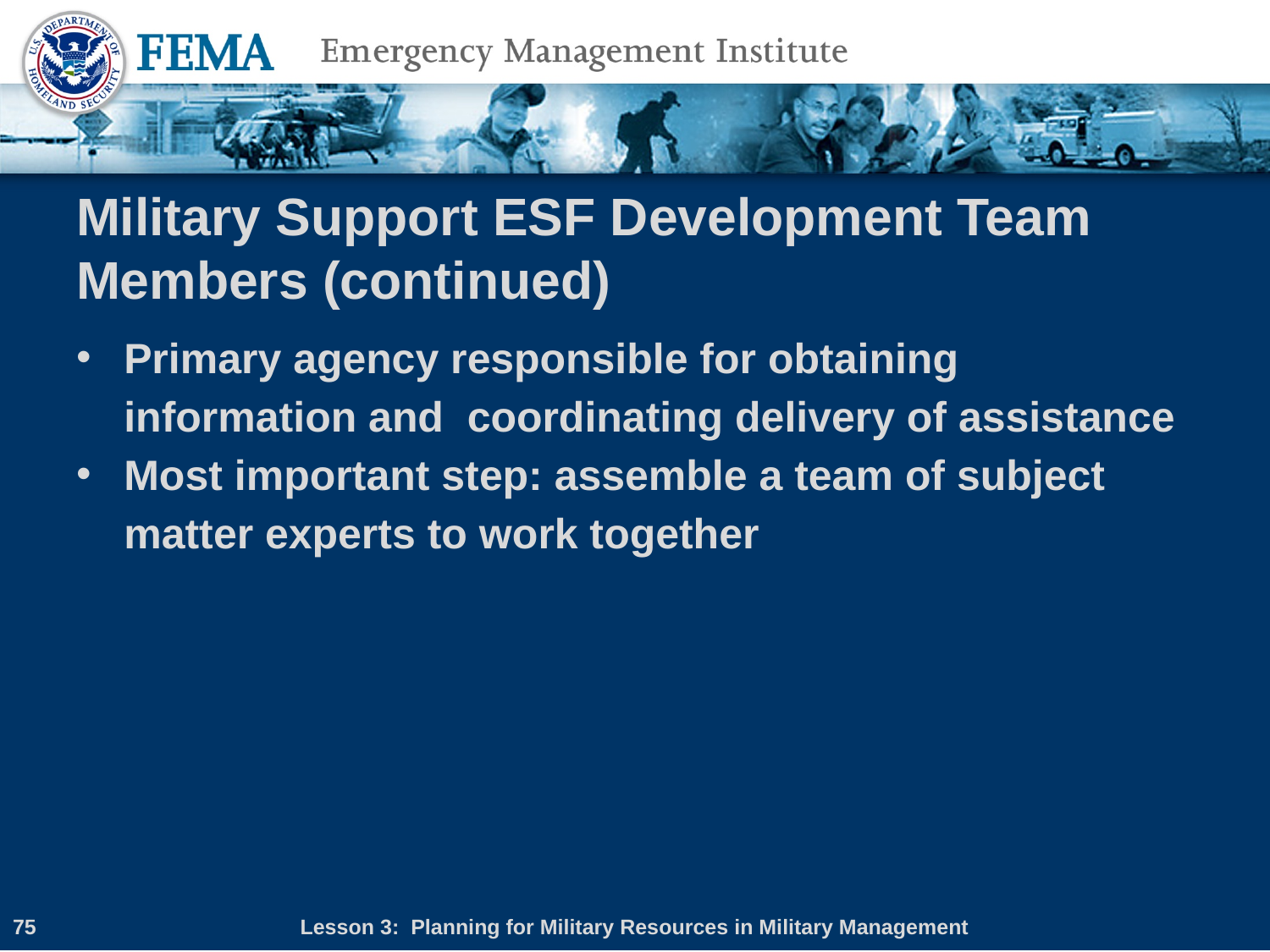

# Military Support ESF Development Team Members (continued)
Primary agency responsible for obtaining information and  coordinating delivery of assistance
Most important step: assemble a team of subject matter experts to work together
75
Lesson 3:  Planning for Military Resources in Military Management